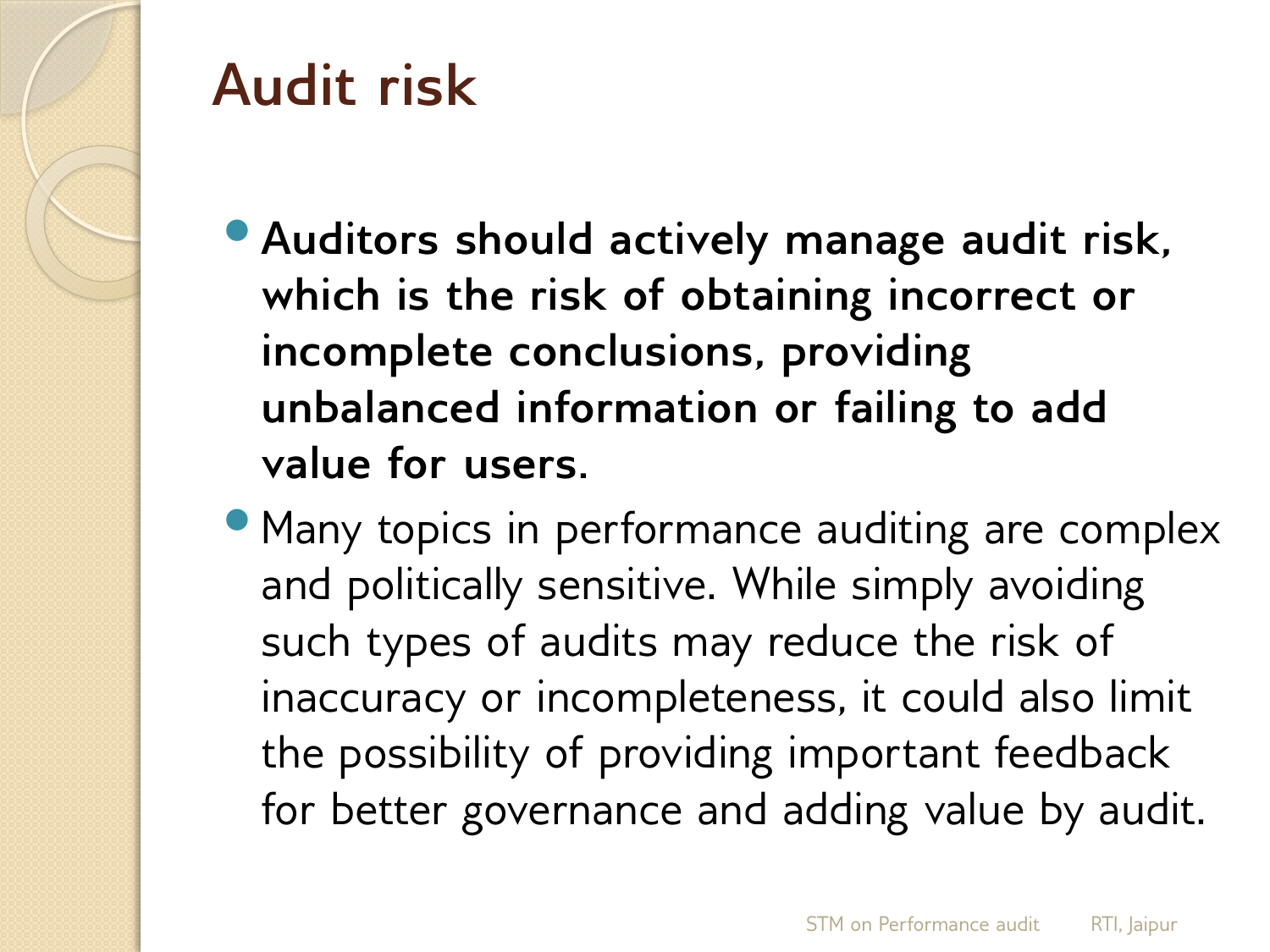

# Audit risk
Auditors should actively manage audit risk, which is the risk of obtaining incorrect or incomplete conclusions, providing unbalanced information or failing to add value for users.
Many topics in performance auditing are complex and politically sensitive. While simply avoiding such types of audits may reduce the risk of inaccuracy or incompleteness, it could also limit the possibility of providing important feedback for better governance and adding value by audit.
STM on Performance audit        RTI, Jaipur